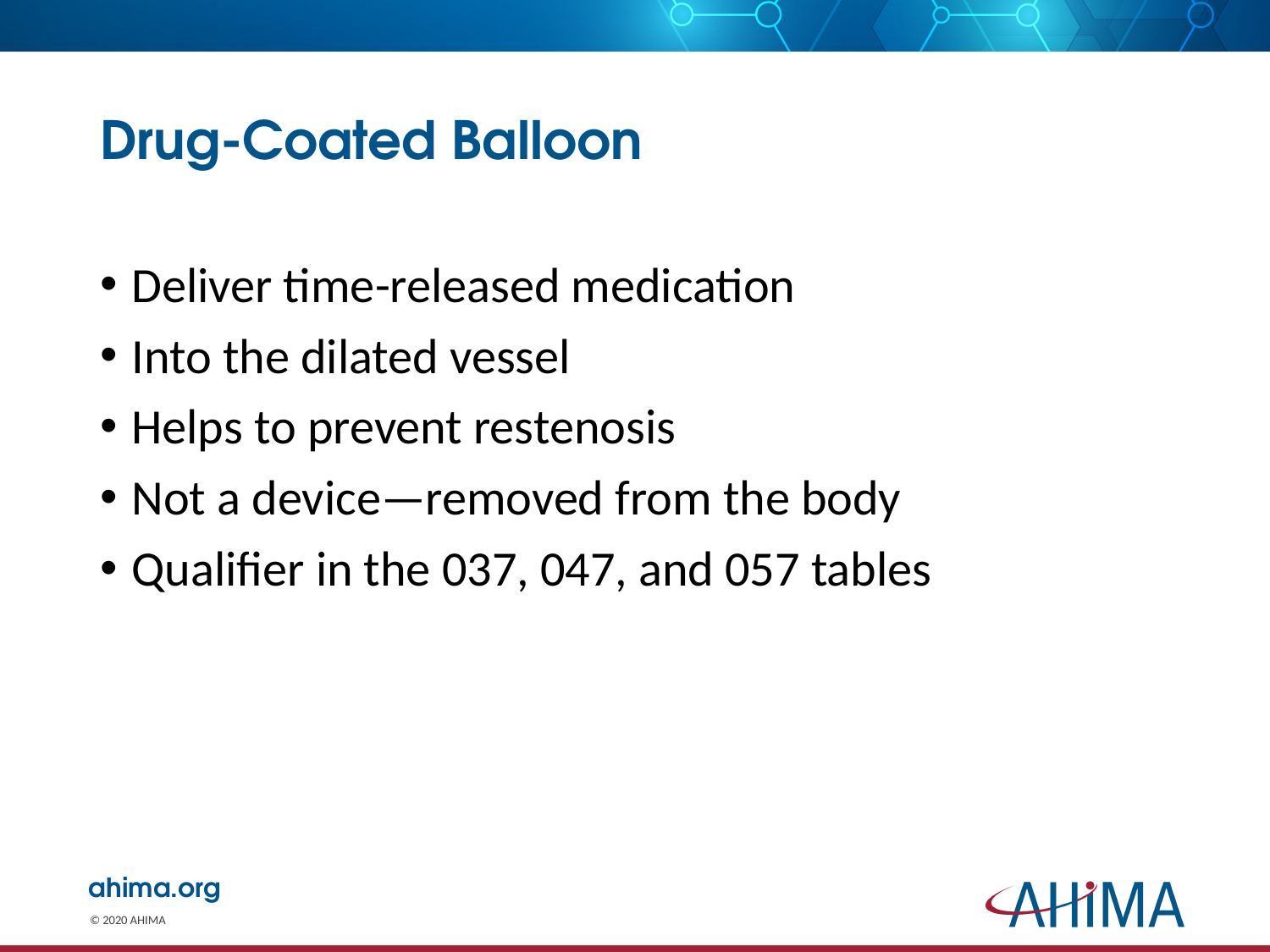

# Drug-Coated Balloon
Deliver time-released medication
Into the dilated vessel
Helps to prevent restenosis
Not a device—removed from the body
Qualifier in the 037, 047, and 057 tables